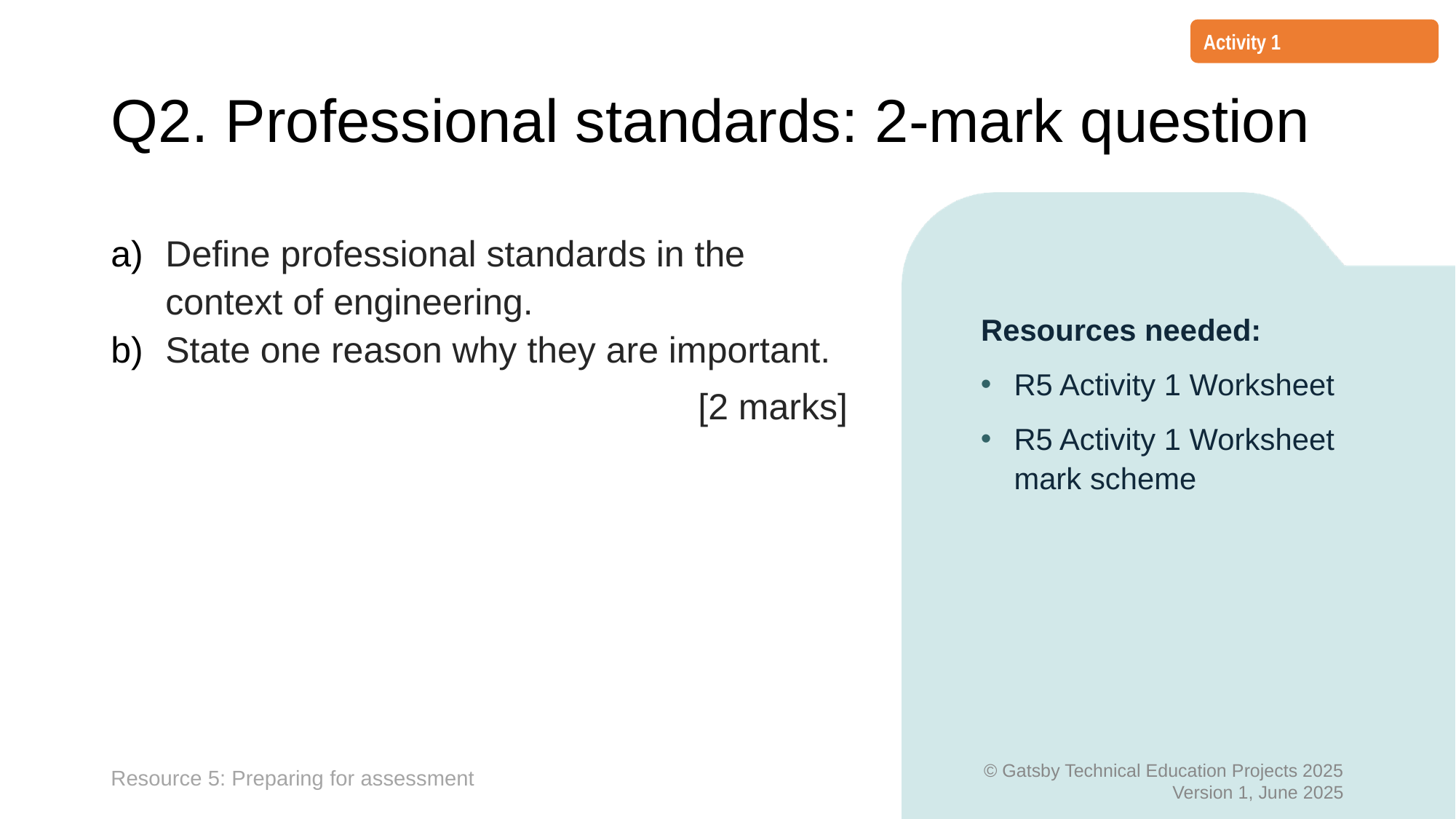

Activity 1
# Q2. Professional standards: 2-mark question
Define professional standards in the context of engineering.
State one reason why they are important.
[2 marks]

Resources needed:
R5 Activity 1 Worksheet
R5 Activity 1 Worksheet mark scheme
Resource 5: Preparing for assessment